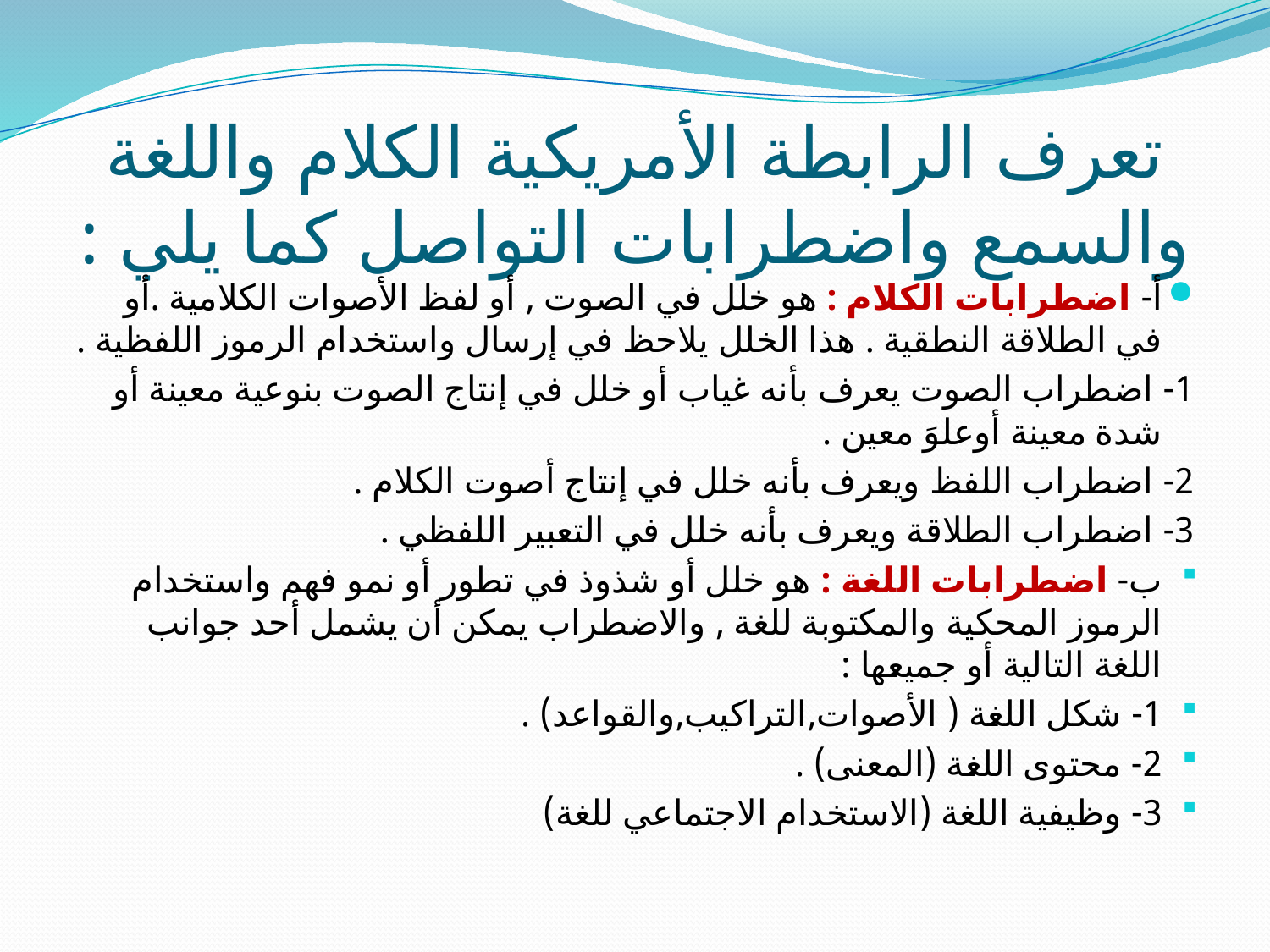

# تعرف الرابطة الأمريكية الكلام واللغة والسمع واضطرابات التواصل كما يلي :
أ- اضطرابات الكلام : هو خلل في الصوت , أو لفظ الأصوات الكلامية .أو في الطلاقة النطقية . هذا الخلل يلاحظ في إرسال واستخدام الرموز اللفظية .
1- اضطراب الصوت يعرف بأنه غياب أو خلل في إنتاج الصوت بنوعية معينة أو شدة معينة أوعلوَ معين .
2- اضطراب اللفظ ويعرف بأنه خلل في إنتاج أصوت الكلام .
3- اضطراب الطلاقة ويعرف بأنه خلل في التعبير اللفظي .
ب- اضطرابات اللغة : هو خلل أو شذوذ في تطور أو نمو فهم واستخدام الرموز المحكية والمكتوبة للغة , والاضطراب يمكن أن يشمل أحد جوانب اللغة التالية أو جميعها :
1- شكل اللغة ( الأصوات,التراكيب,والقواعد) .
2- محتوى اللغة (المعنى) .
3- وظيفية اللغة (الاستخدام الاجتماعي للغة)